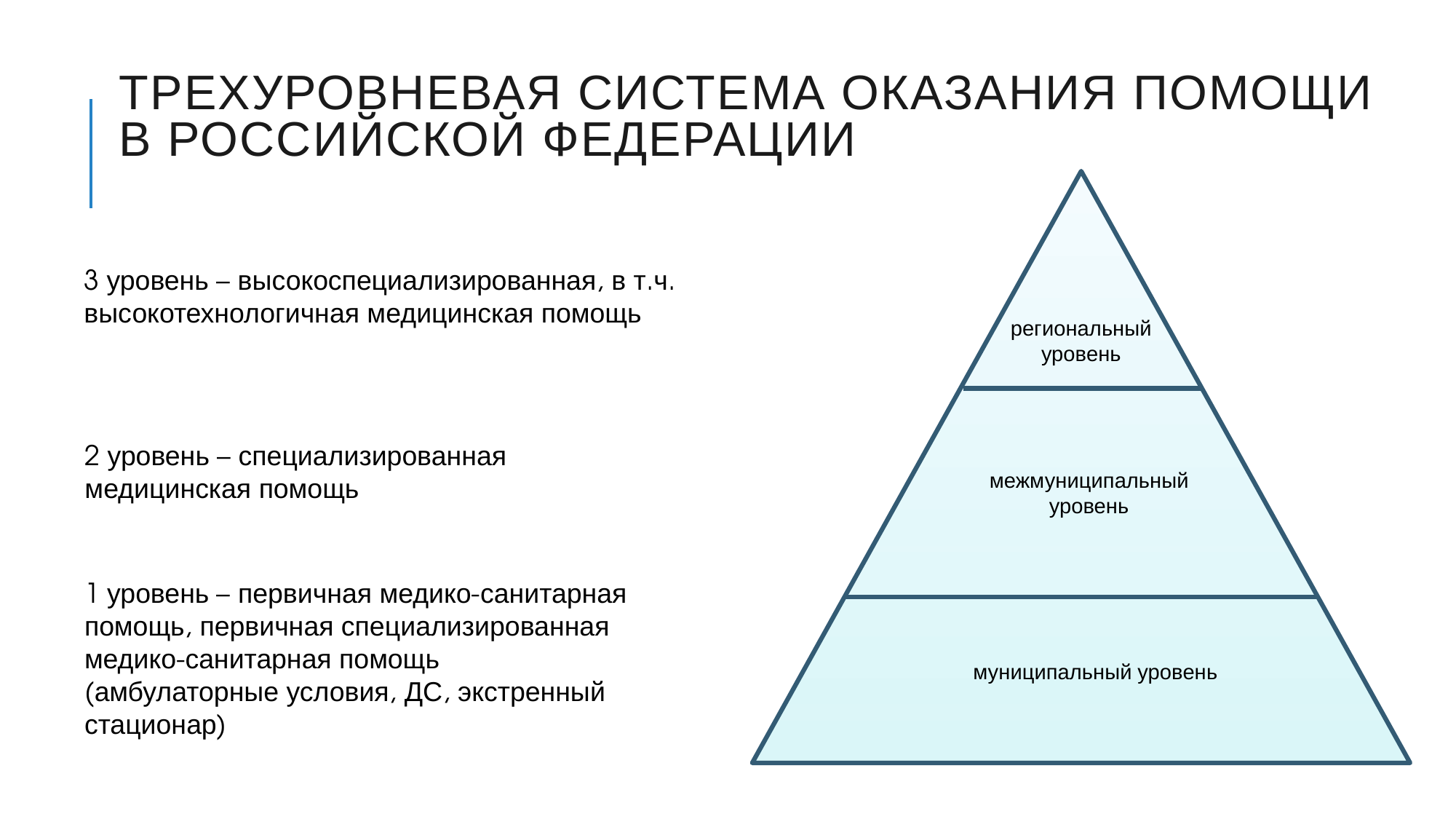

# Трехуровневая система оказания помощи в Российской Федерации

3 уровень – высокоспециализированная, в т.ч. высокотехнологичная медицинская помощь
региональный уровень
2 уровень – специализированная медицинская помощь
межмуниципальный уровень
1 уровень – первичная медико-санитарная помощь, первичная специализированная медико-санитарная помощь (амбулаторные условия, ДС, экстренный стационар)
муниципальный уровень